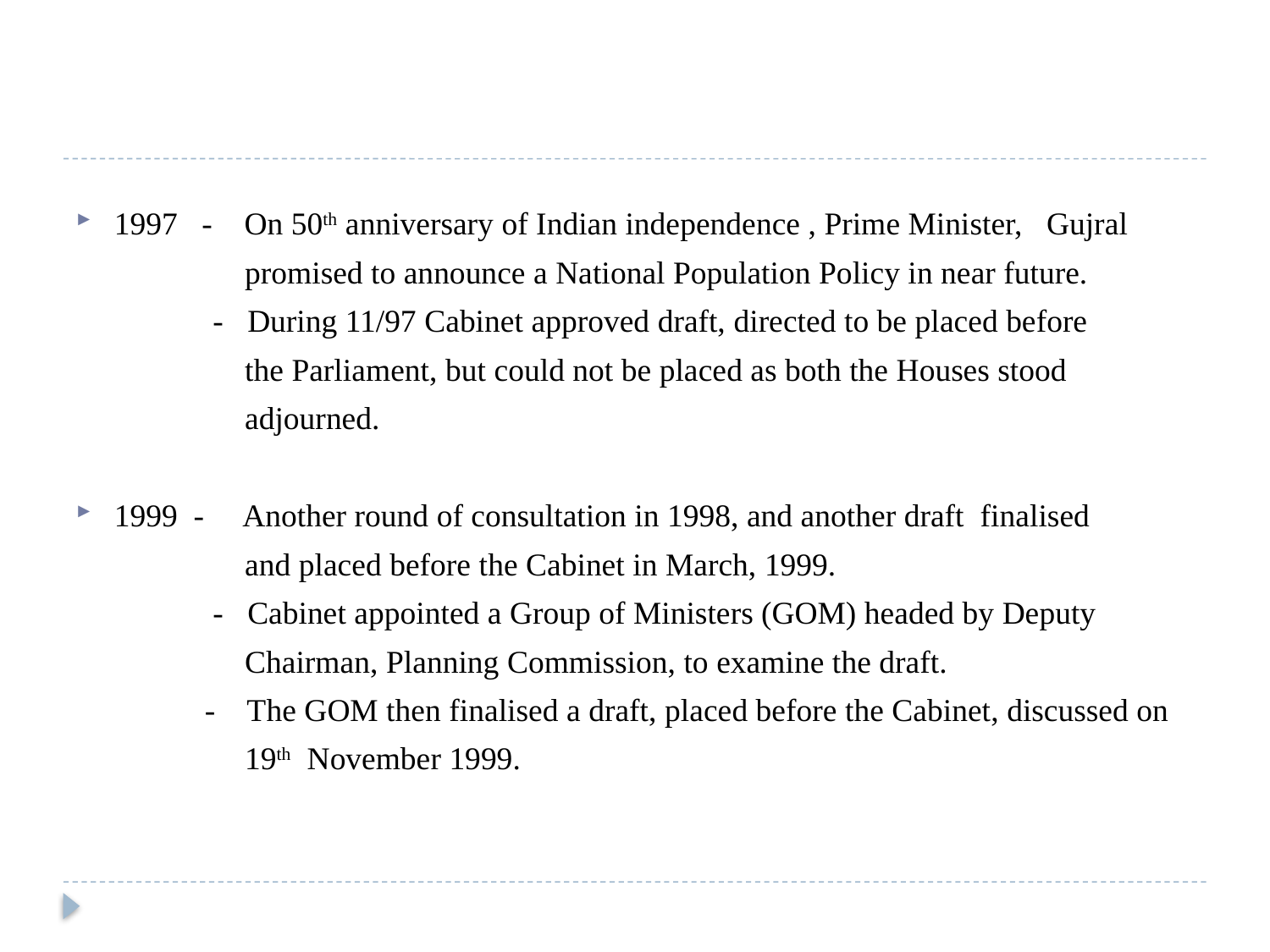

1997   -    On 50th anniversary of Indian independence , Prime Minister,   Gujral
                     promised to announce a National Population Policy in near future.
                 -   During 11/97 Cabinet approved draft, directed to be placed before
                     the Parliament, but could not be placed as both the Houses stood
                     adjourned.

1999  -     Another round of consultation in 1998, and another draft  finalised
                     and placed before the Cabinet in March, 1999.
                 -   Cabinet appointed a Group of Ministers (GOM) headed by Deputy
                     Chairman, Planning Commission, to examine the draft.
                -    The GOM then finalised a draft, placed before the Cabinet, discussed on
                     19th  November 1999.